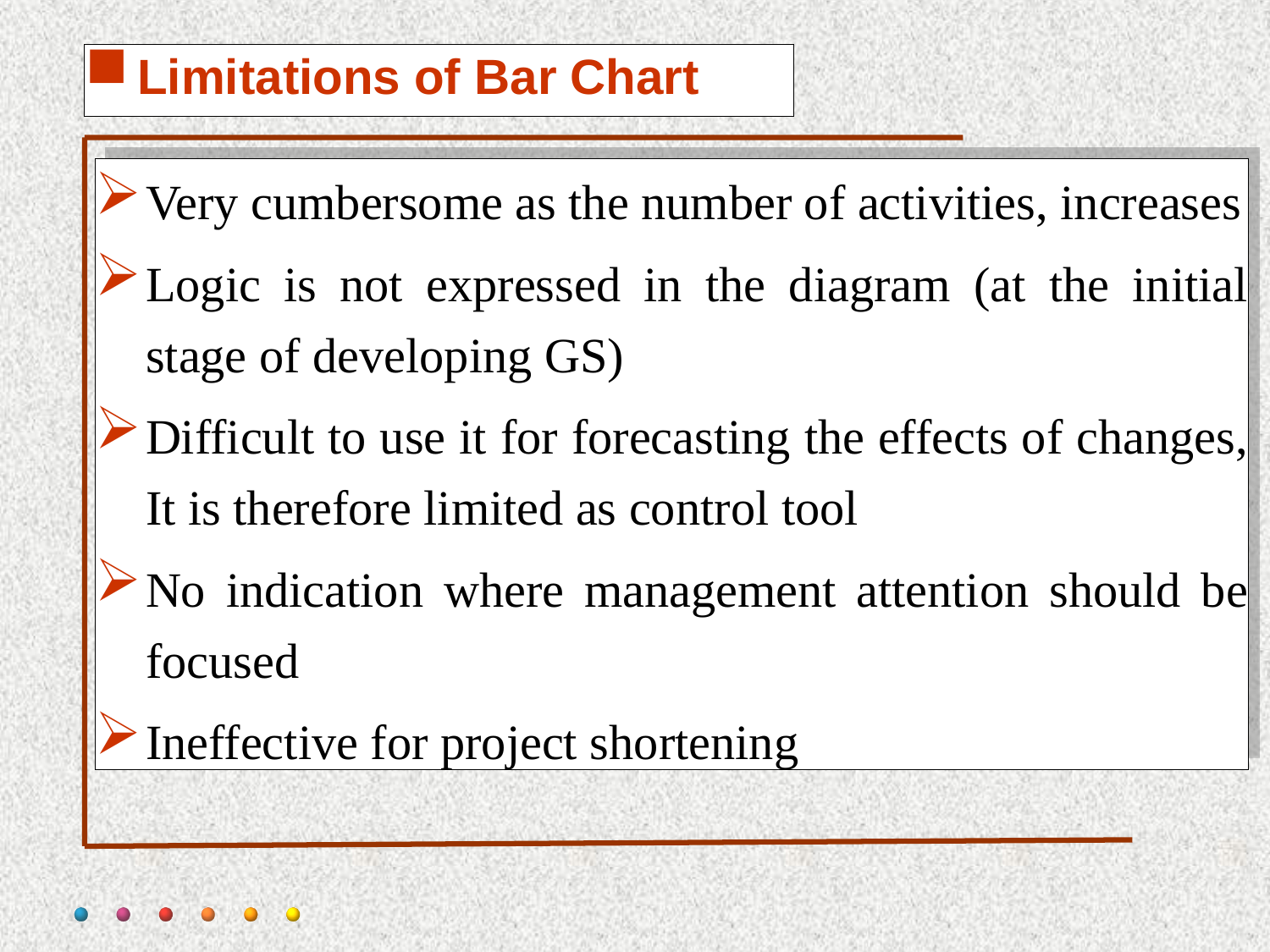

# Limitations of Bar Chart
Very cumbersome as the number of activities, increases
Logic is not expressed in the diagram (at the initial stage of developing GS)
Difficult to use it for forecasting the effects of changes, It is therefore limited as control tool
No indication where management attention should be focused
Ineffective for project shortening